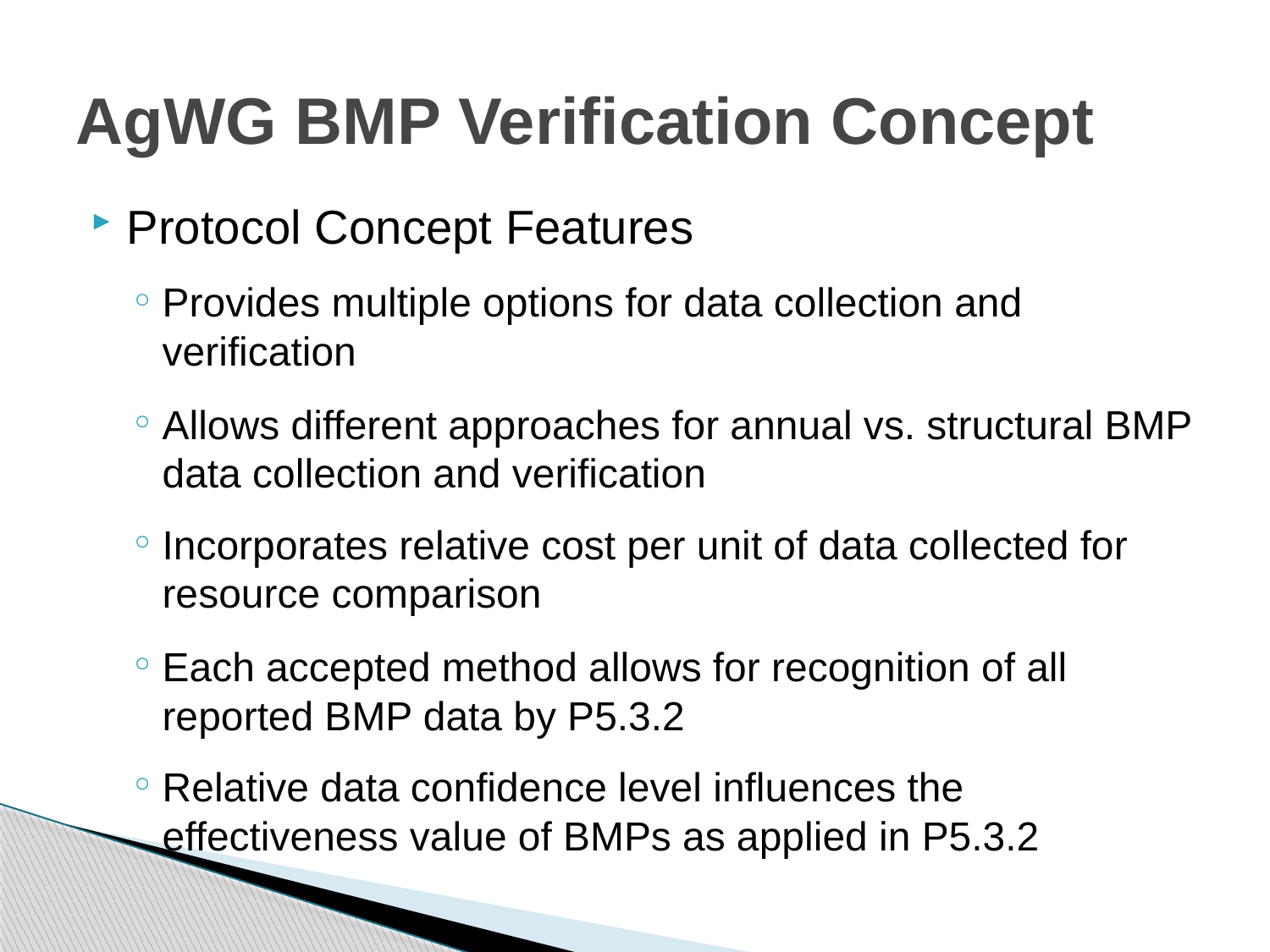

# AgWG BMP Verification Concept
Protocol Concept Features
Provides multiple options for data collection and verification
Allows different approaches for annual vs. structural BMP data collection and verification
Incorporates relative cost per unit of data collected for resource comparison
Each accepted method allows for recognition of all reported BMP data by P5.3.2
Relative data confidence level influences the effectiveness value of BMPs as applied in P5.3.2